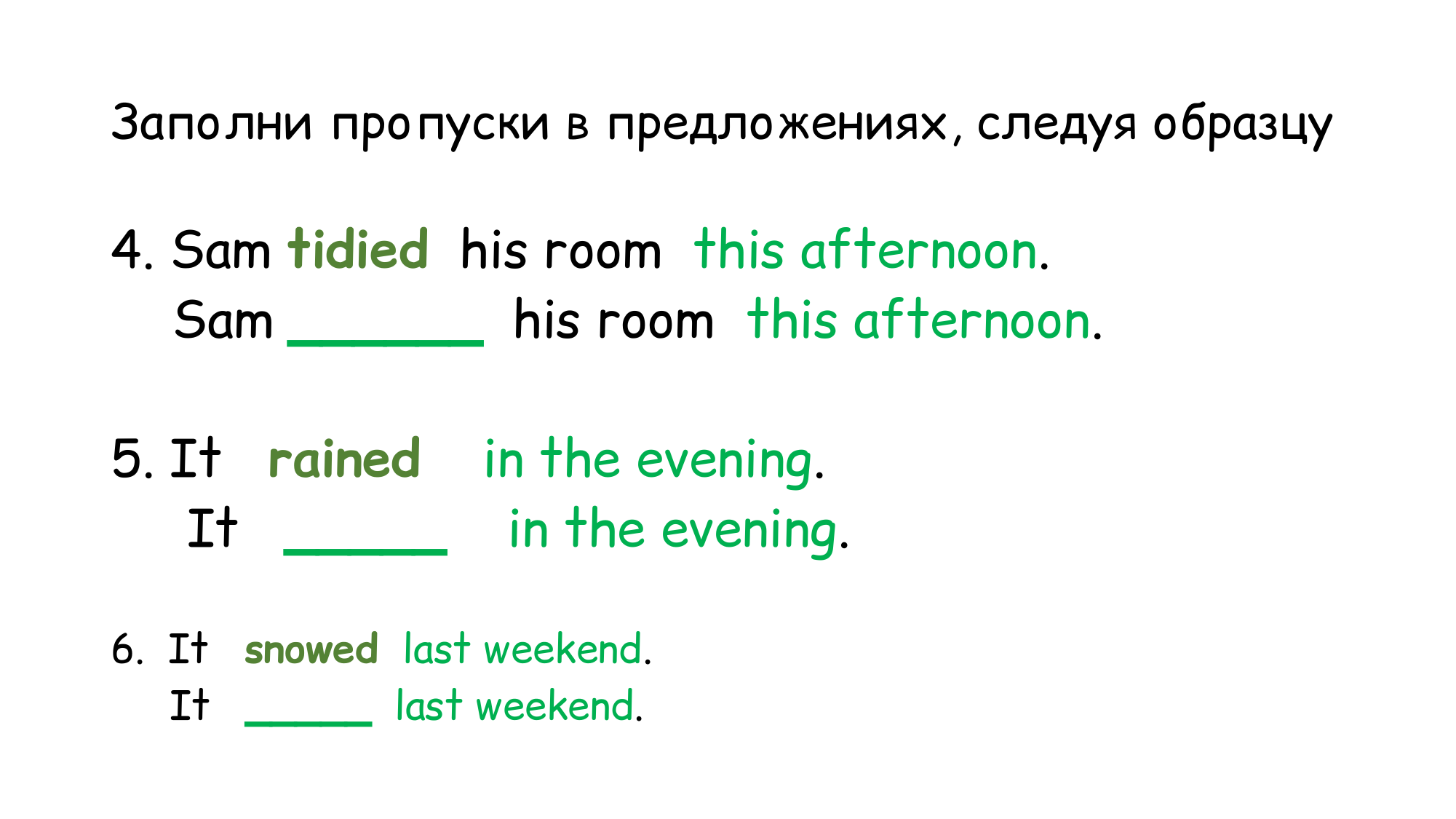

# Заполни пропуски в предложениях, следуя образцу
4. Sam tidied  his room  this afternoon.
    Sam ______  his room  this afternoon.

5. It   rained    in the evening.
     It   _____    in the evening.

It   snowed  last weekend.
     It   _____  last weekend.